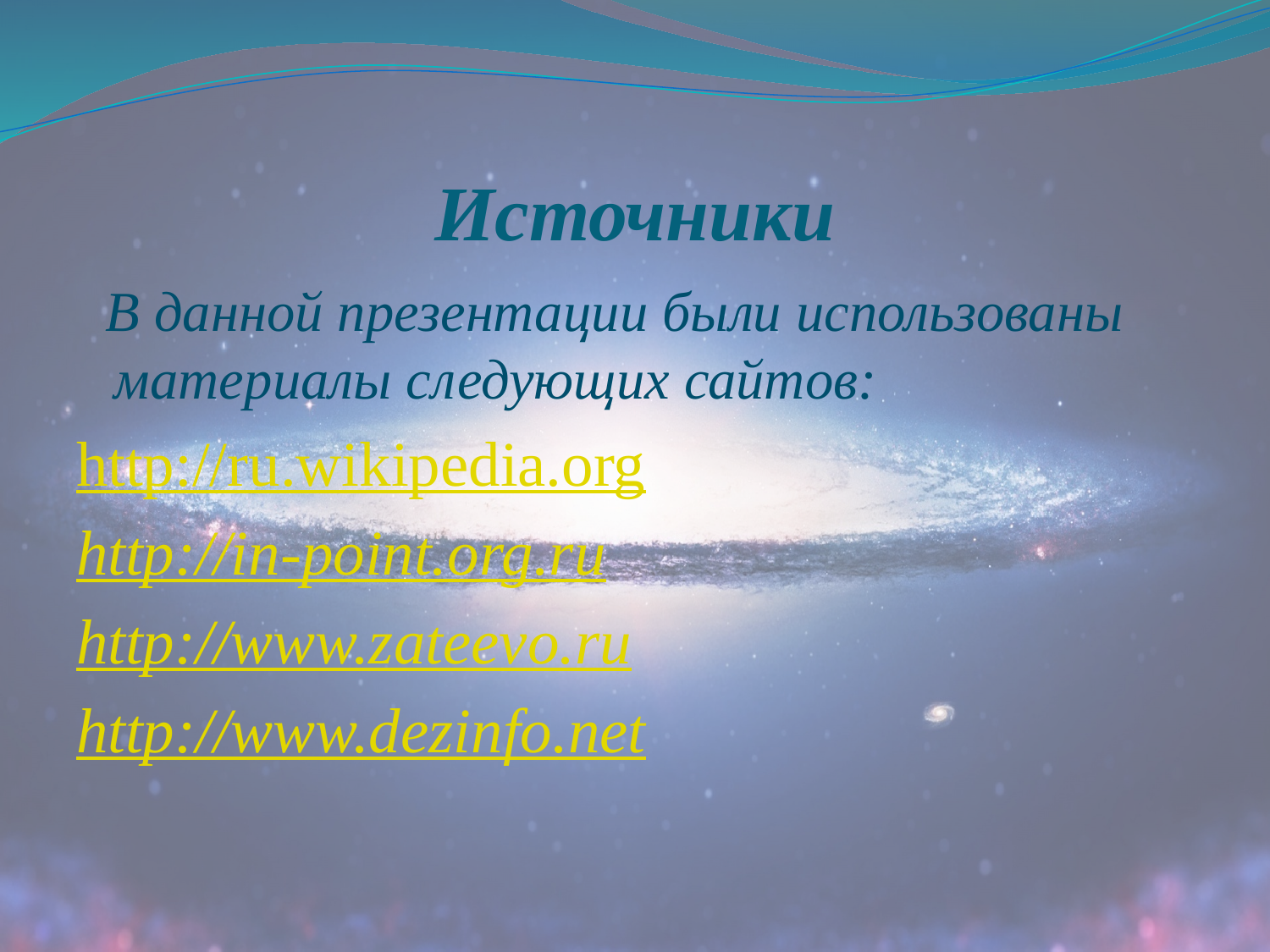

# Источники
  В данной презентации были использованы материалы следующих сайтов:
http://ru.wikipedia.org
http://in-point.org.ru
http://www.zateevo.ru
http://www.dezinfo.net